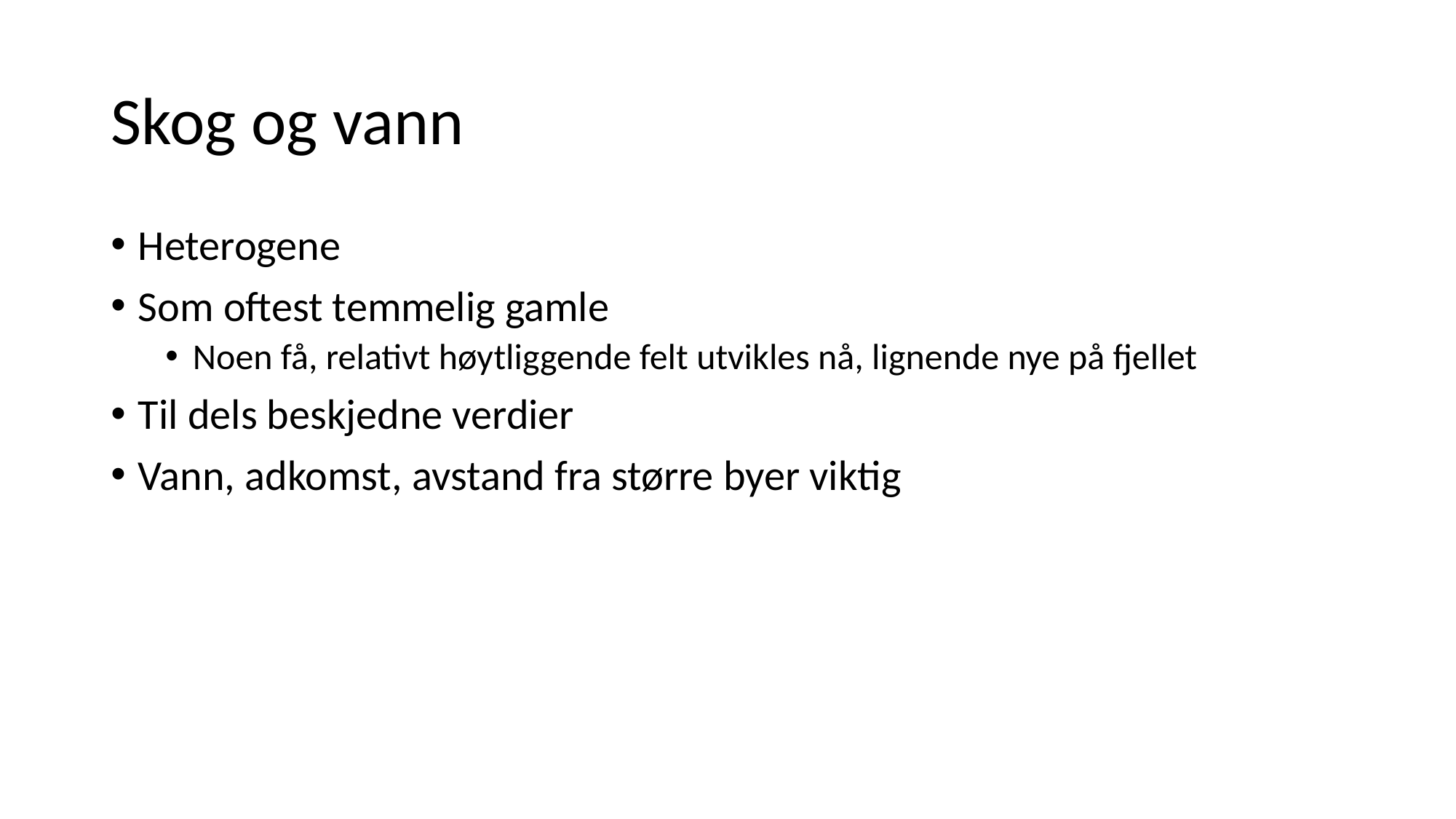

# Skog og vann
Heterogene
Som oftest temmelig gamle
Noen få, relativt høytliggende felt utvikles nå, lignende nye på fjellet
Til dels beskjedne verdier
Vann, adkomst, avstand fra større byer viktig